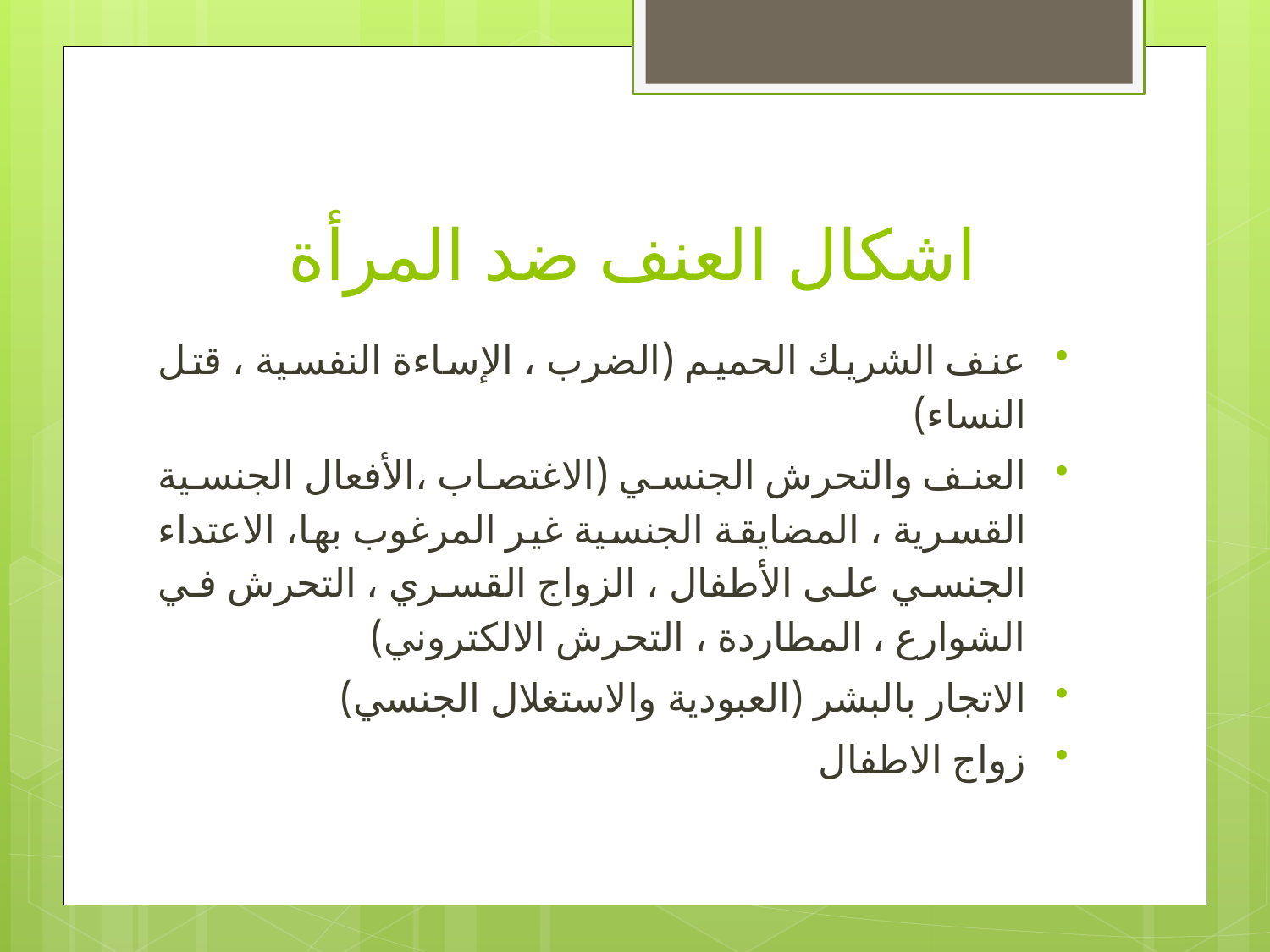

# اشكال العنف ضد المرأة
عنف الشريك الحميم (الضرب ، الإساءة النفسية ، قتل النساء)
العنف والتحرش الجنسي (الاغتصاب ،الأفعال الجنسية القسرية ، المضايقة الجنسية غير المرغوب بها، الاعتداء الجنسي على الأطفال ، الزواج القسري ، التحرش في الشوارع ، المطاردة ، التحرش الالكتروني)
الاتجار بالبشر (العبودية والاستغلال الجنسي)
زواج الاطفال